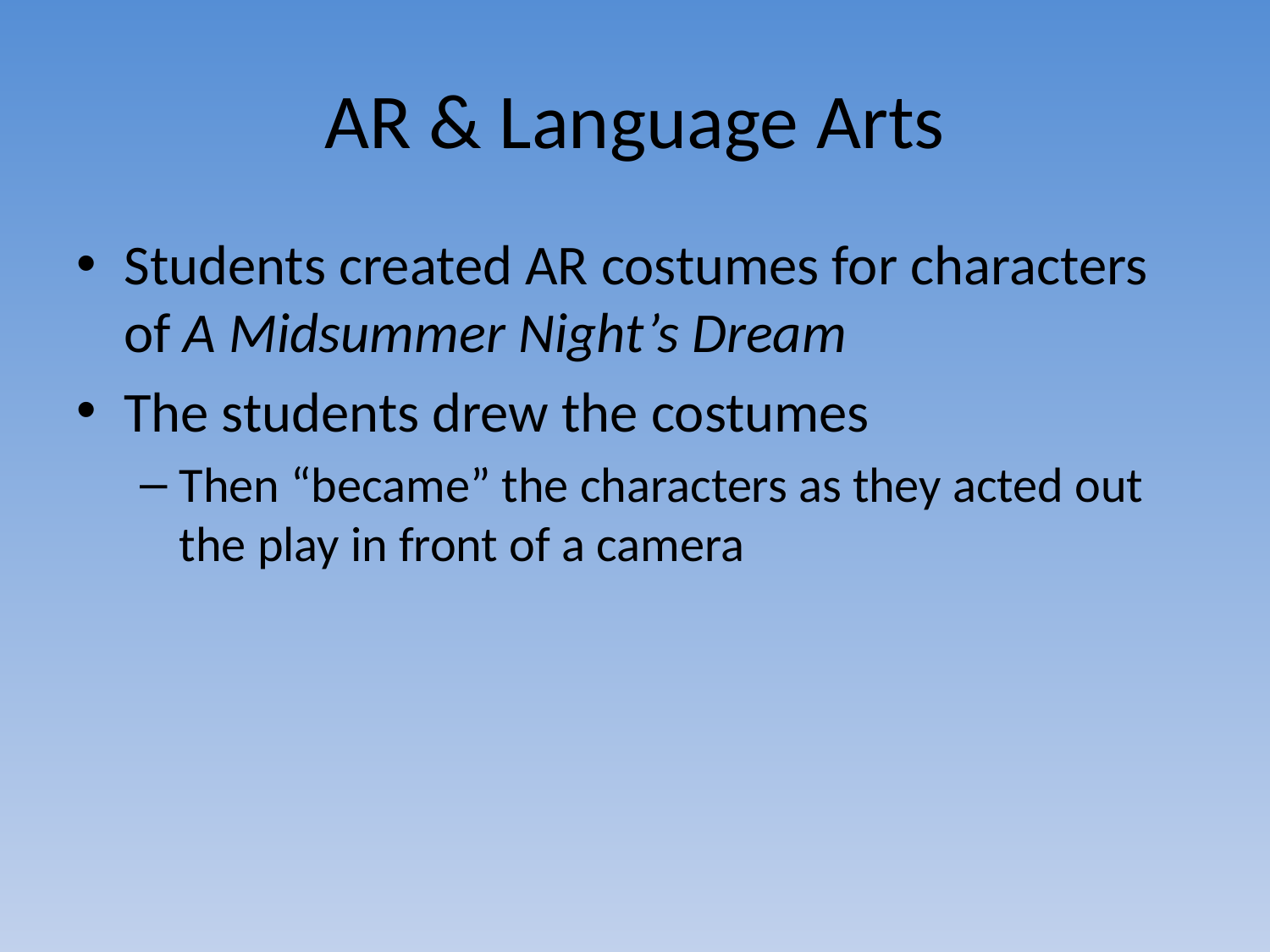

# AR & Language Arts
Students created AR costumes for characters of A Midsummer Night’s Dream
The students drew the costumes
Then “became” the characters as they acted out the play in front of a camera